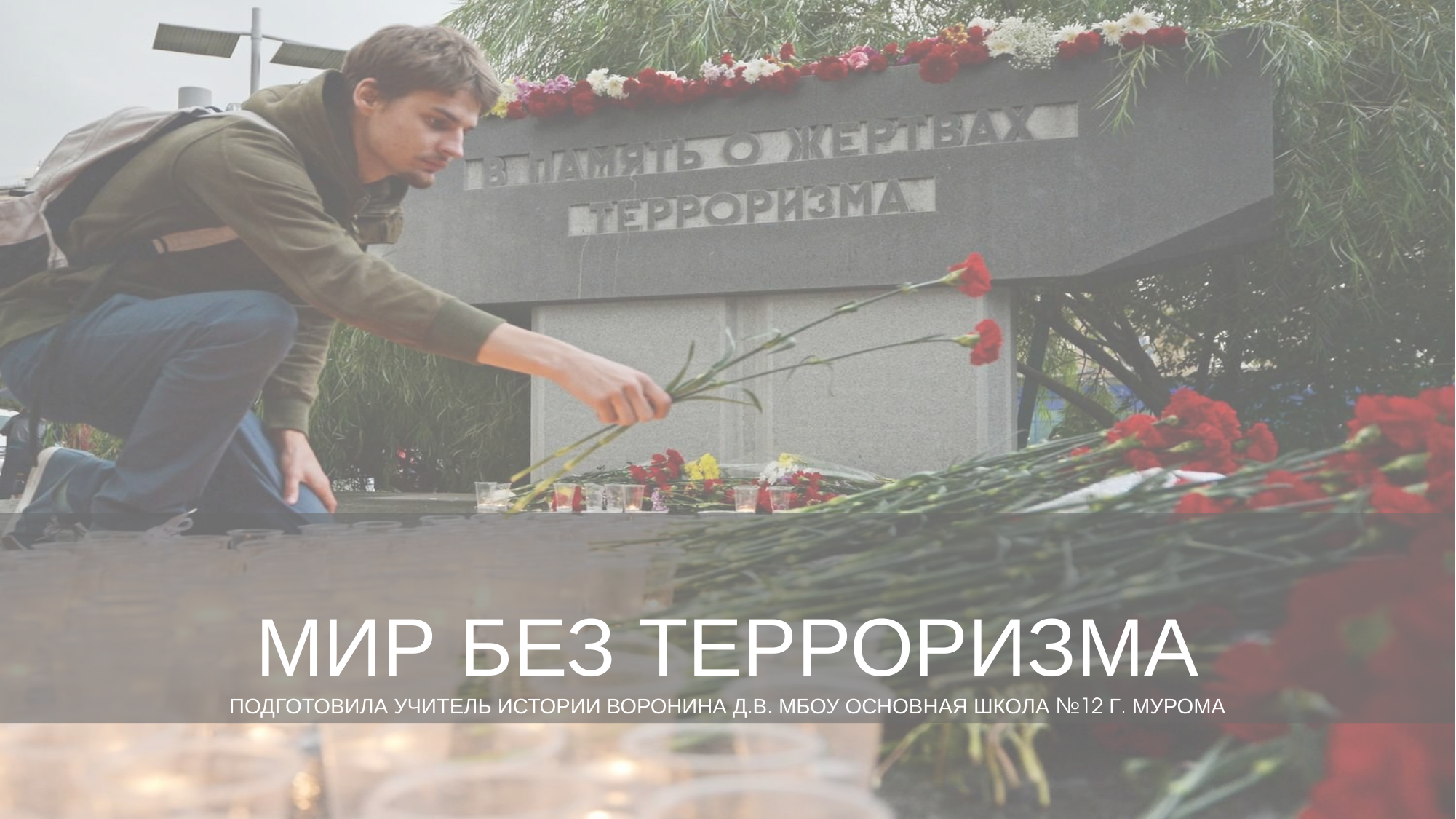

# Мир без терроризма подготовила учитель истории Воронина Д.В. МБОУ Основная школа №12 г. Мурома